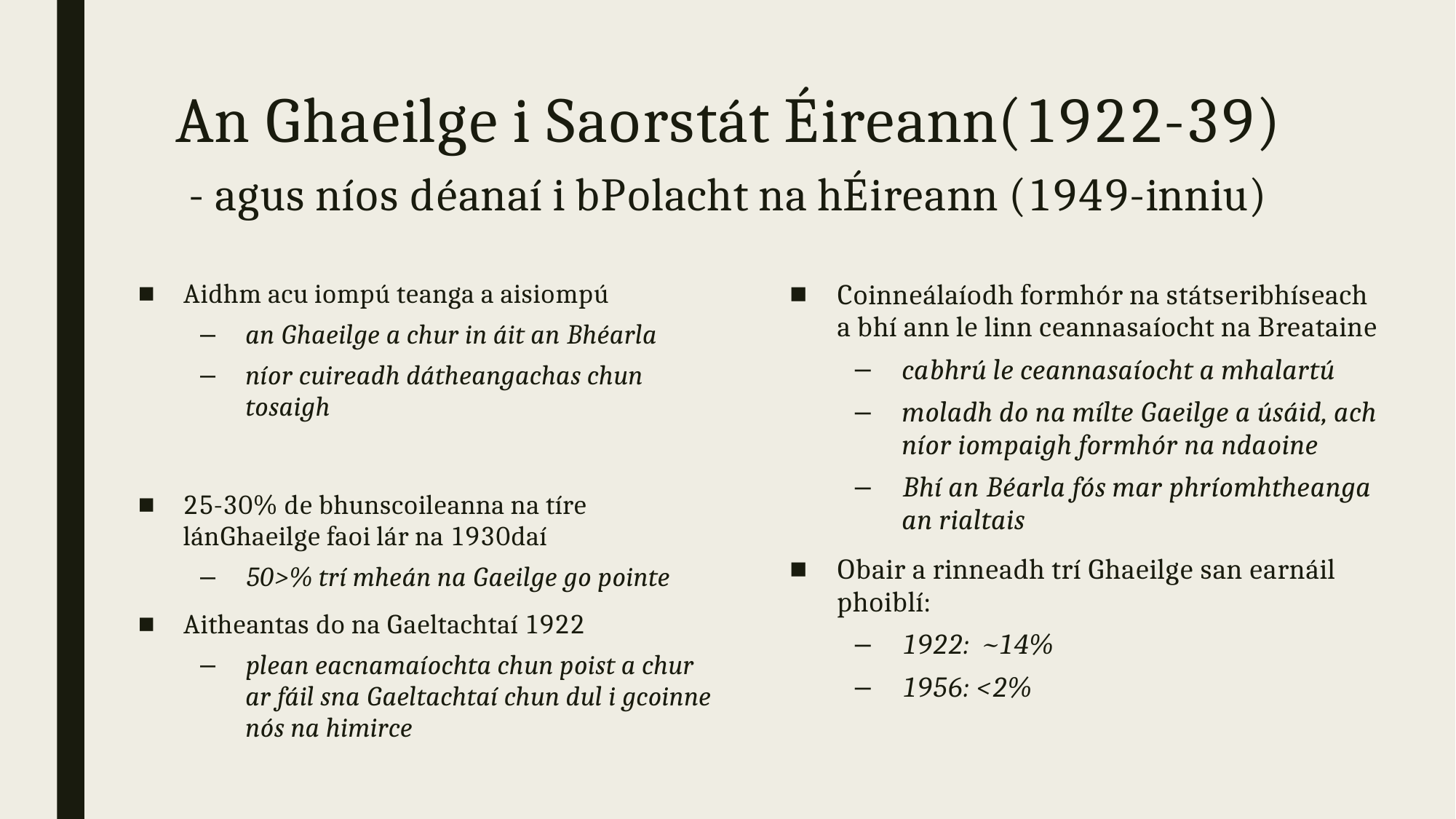

# An Ghaeilge i Saorstát Éireann(1922-39) - agus níos déanaí i bPolacht na hÉireann (1949-inniu)
Aidhm acu iompú teanga a aisiompú
an Ghaeilge a chur in áit an Bhéarla
níor cuireadh dátheangachas chun tosaigh

25-30% de bhunscoileanna na tíre lánGhaeilge faoi lár na 1930daí
50>% trí mheán na Gaeilge go pointe
Aitheantas do na Gaeltachtaí 1922
plean eacnamaíochta chun poist a chur ar fáil sna Gaeltachtaí chun dul i gcoinne nós na himirce

Coinneálaíodh formhór na státseribhíseach a bhí ann le linn ceannasaíocht na Breataine
cabhrú le ceannasaíocht a mhalartú
moladh do na mílte Gaeilge a úsáid, ach níor iompaigh formhór na ndaoine
Bhí an Béarla fós mar phríomhtheanga an rialtais
Obair a rinneadh trí Ghaeilge san earnáil phoiblí:
1922:  ~14%
1956: <2%